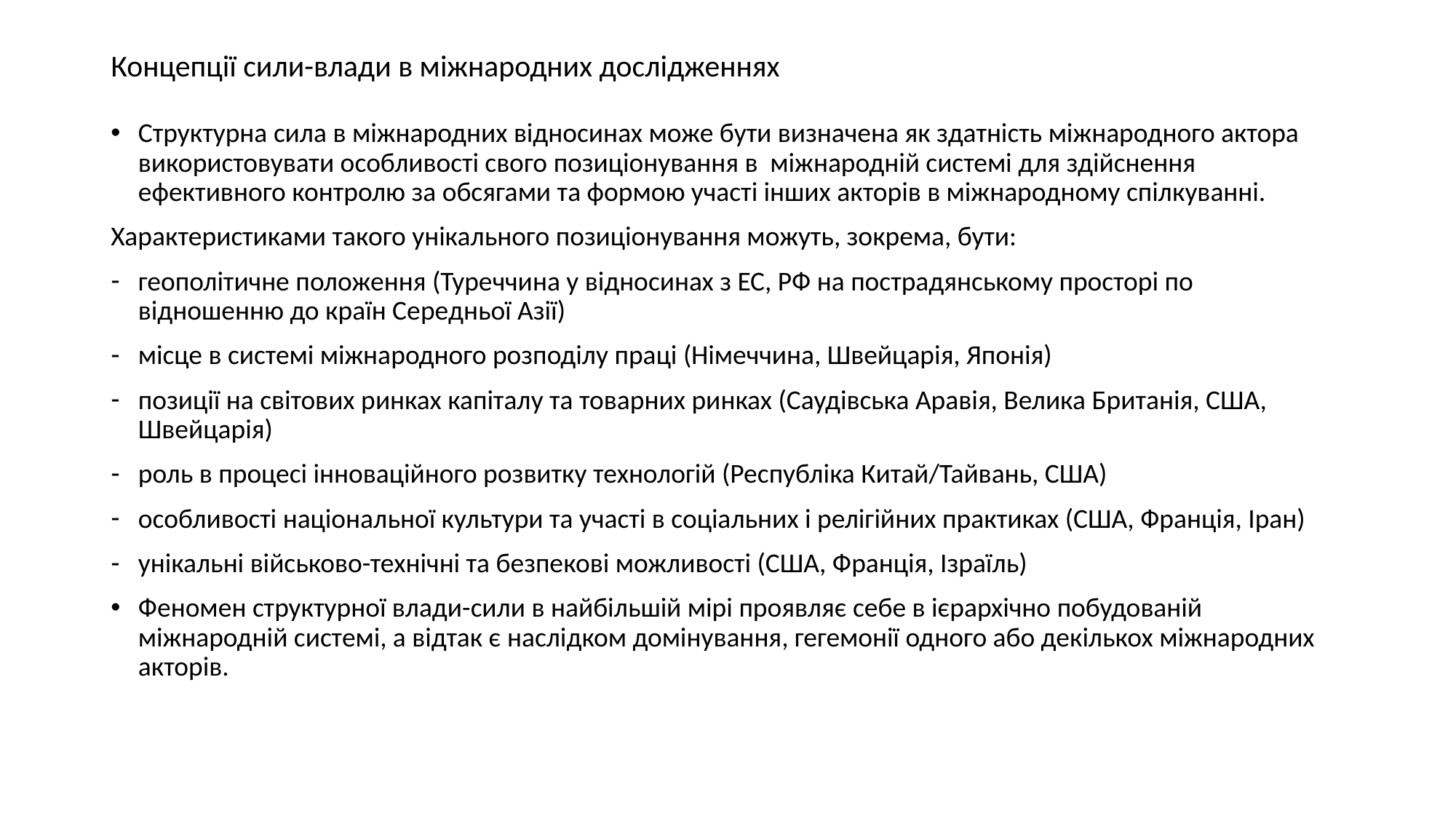

# Концепції сили-влади в міжнародних дослідженнях
Структурна сила в міжнародних відносинах може бути визначена як здатність міжнародного актора використовувати особливості свого позиціонування в  міжнародній системі для здійснення ефективного контролю за обсягами та формою участі інших акторів в міжнародному спілкуванні.
Характеристиками такого унікального позиціонування можуть, зокрема, бути:
геополітичне положення (Туреччина у відносинах з ЕС, РФ на пострадянському просторі по відношенню до країн Середньої Азії)
місце в системі міжнародного розподілу праці (Німеччина, Швейцарія, Японія)
позиції на світових ринках капіталу та товарних ринках (Саудівська Аравія, Велика Британія, США, Швейцарія)
роль в процесі інноваційного розвитку технологій (Республіка Китай/Тайвань, США)
особливості національної культури та участі в соціальних і релігійних практиках (США, Франція, Іран)
унікальні військово-технічні та безпекові можливості (США, Франція, Ізраїль)
Феномен структурної влади-сили в найбільшій мірі проявляє себе в ієрархічно побудованій міжнародній системі, а відтак є наслідком домінування, гегемонії одного або декількох міжнародних акторів.